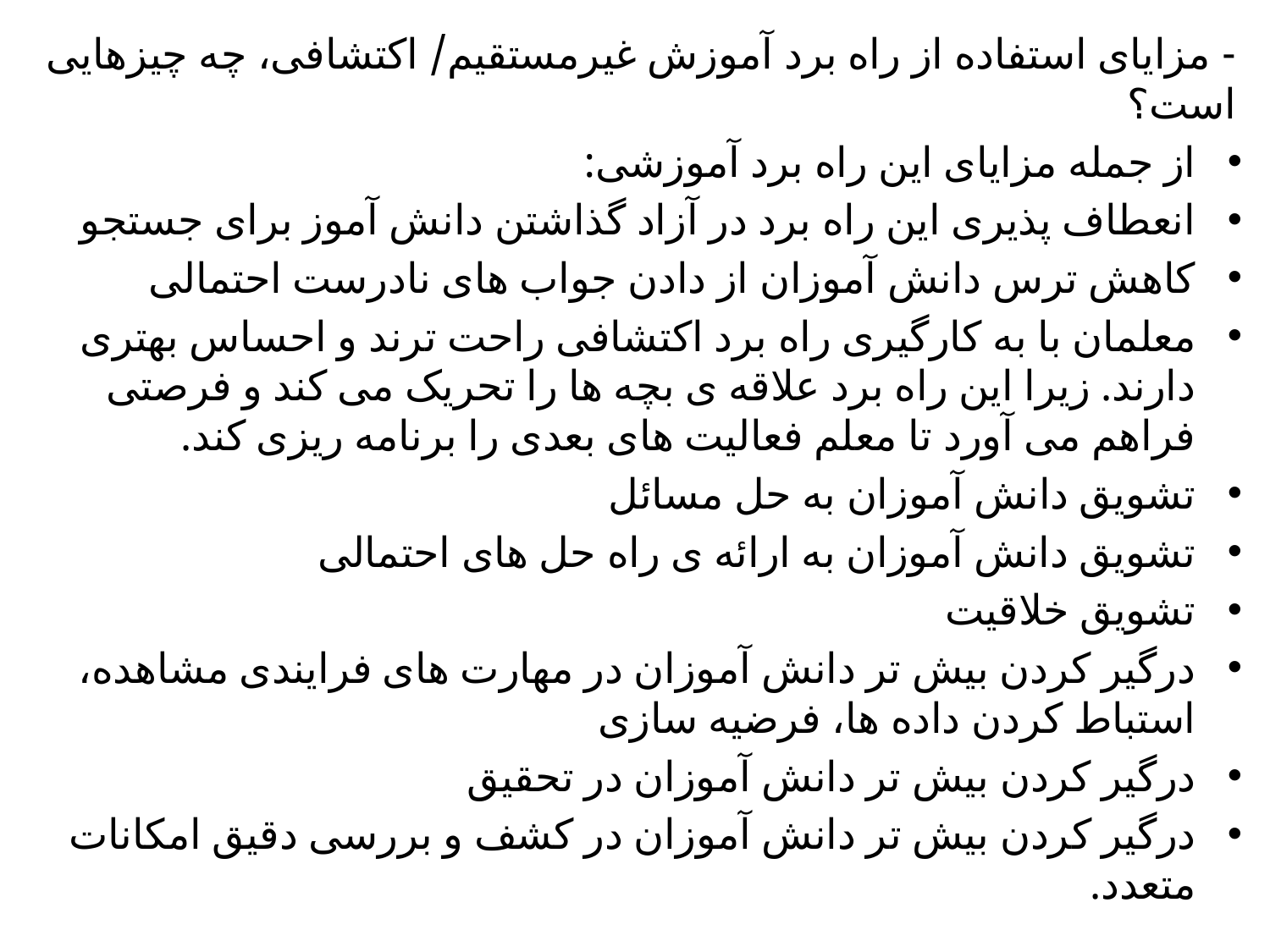

- مزایای استفاده از راه برد آموزش غیرمستقیم/ اکتشافی، چه چیزهایی است؟
از جمله مزایای این راه برد آموزشی:
انعطاف پذیری این راه برد در آزاد گذاشتن دانش آموز برای جستجو
کاهش ترس دانش آموزان از دادن جواب های نادرست احتمالی
معلمان با به کارگیری راه برد اکتشافی راحت ترند و احساس بهتری دارند. زیرا این راه برد علاقه ی بچه ها را تحریک می کند و فرصتی فراهم می آورد تا معلم فعالیت های بعدی را برنامه ریزی کند.
تشویق دانش آموزان به حل مسائل
تشویق دانش آموزان به ارائه ی راه حل های احتمالی
تشویق خلاقیت
درگیر کردن بیش تر دانش آموزان در مهارت های فرایندی مشاهده، استباط کردن داده ها، فرضیه سازی
درگیر کردن بیش تر دانش آموزان در تحقیق
درگیر کردن بیش تر دانش آموزان در کشف و بررسی دقیق امکانات متعدد.